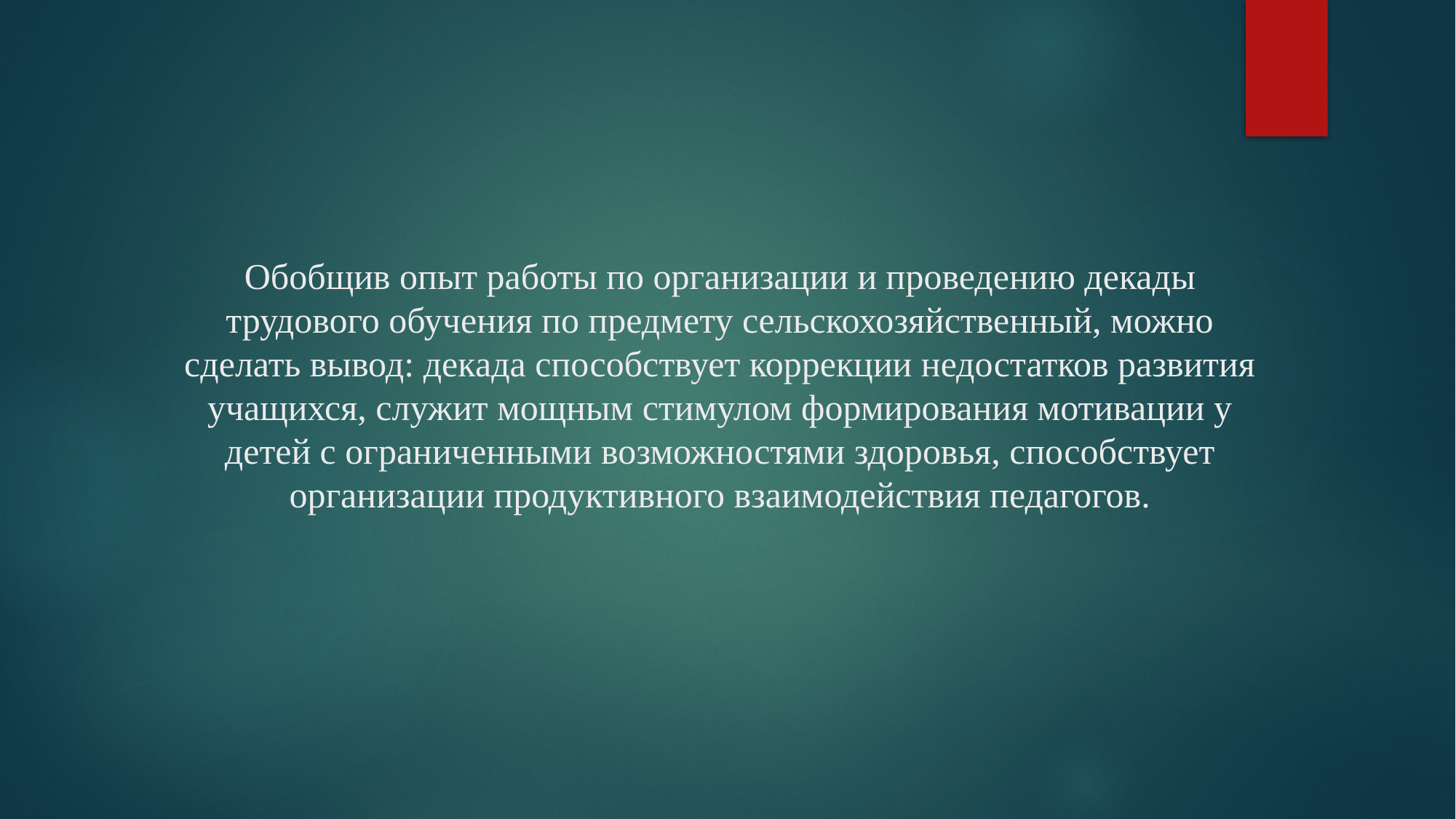

# Обобщив опыт работы по организации и проведению декады трудового обучения по предмету сельскохозяйственный, можно сделать вывод: декада способствует коррекции недостатков развития учащихся, служит мощным стимулом формирования мотивации у детей с ограниченными возможностями здоровья, способствует организации продуктивного взаимодействия педагогов.